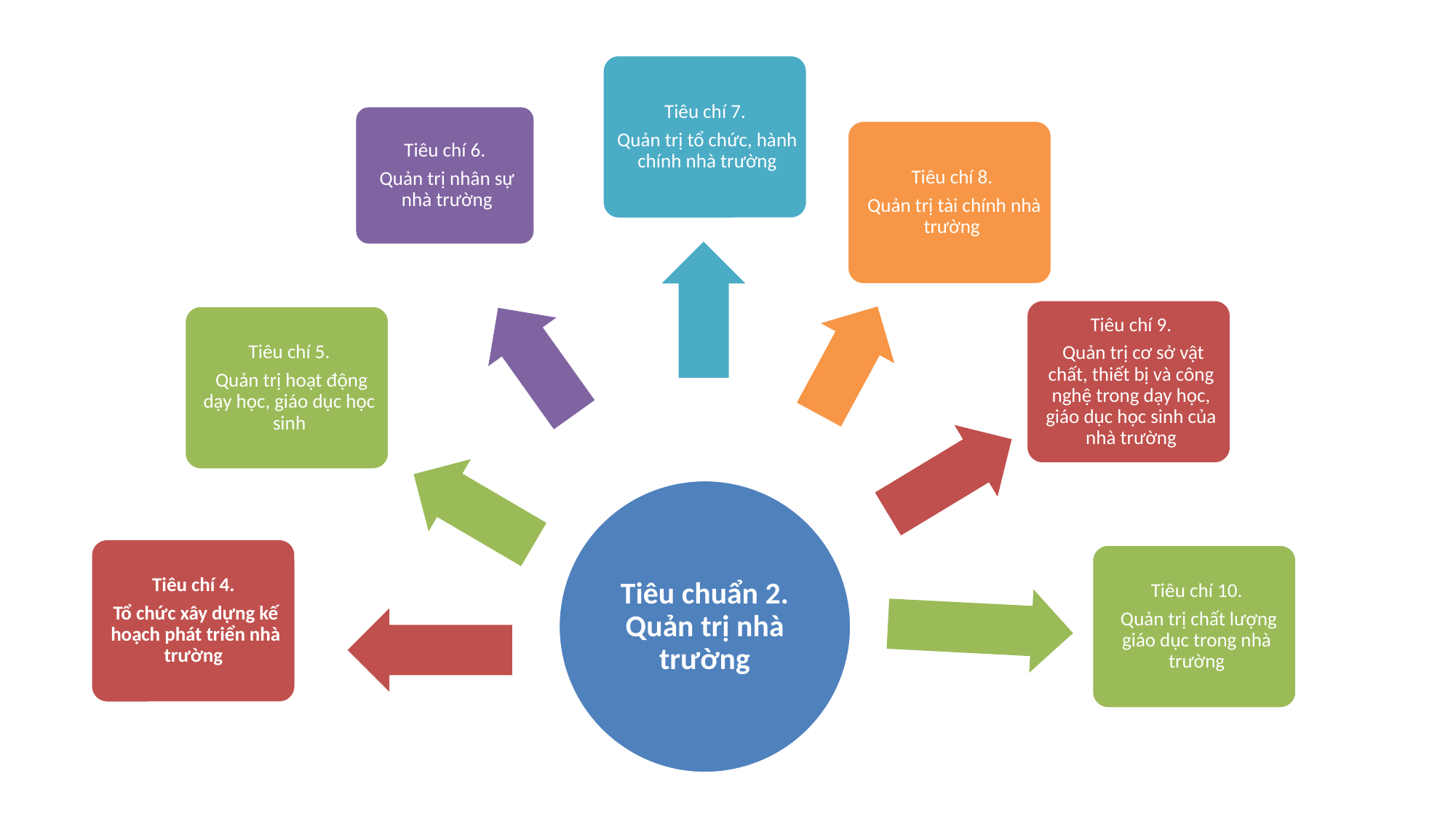

Tiêu chuẩn 2. Quản trị nhà trường
Tiêu chí 4.
Tổ chức xây dựng kế hoạch phát triển nhà trường
Tiêu chí 5.
 Quản trị hoạt động dạy học, giáo dục học sinh
Tiêu chí 6.
Quản trị nhân sự nhà trường
Tiêu chí 7.
Quản trị tổ chức, hành chính nhà trường
Tiêu chí 8.
 Quản trị tài chính nhà trường
Tiêu chí 9.
 Quản trị cơ sở vật chất, thiết bị và công nghệ trong dạy học, giáo dục học sinh của nhà trường
Tiêu chí 10.
 Quản trị chất lượng giáo dục trong nhà trường